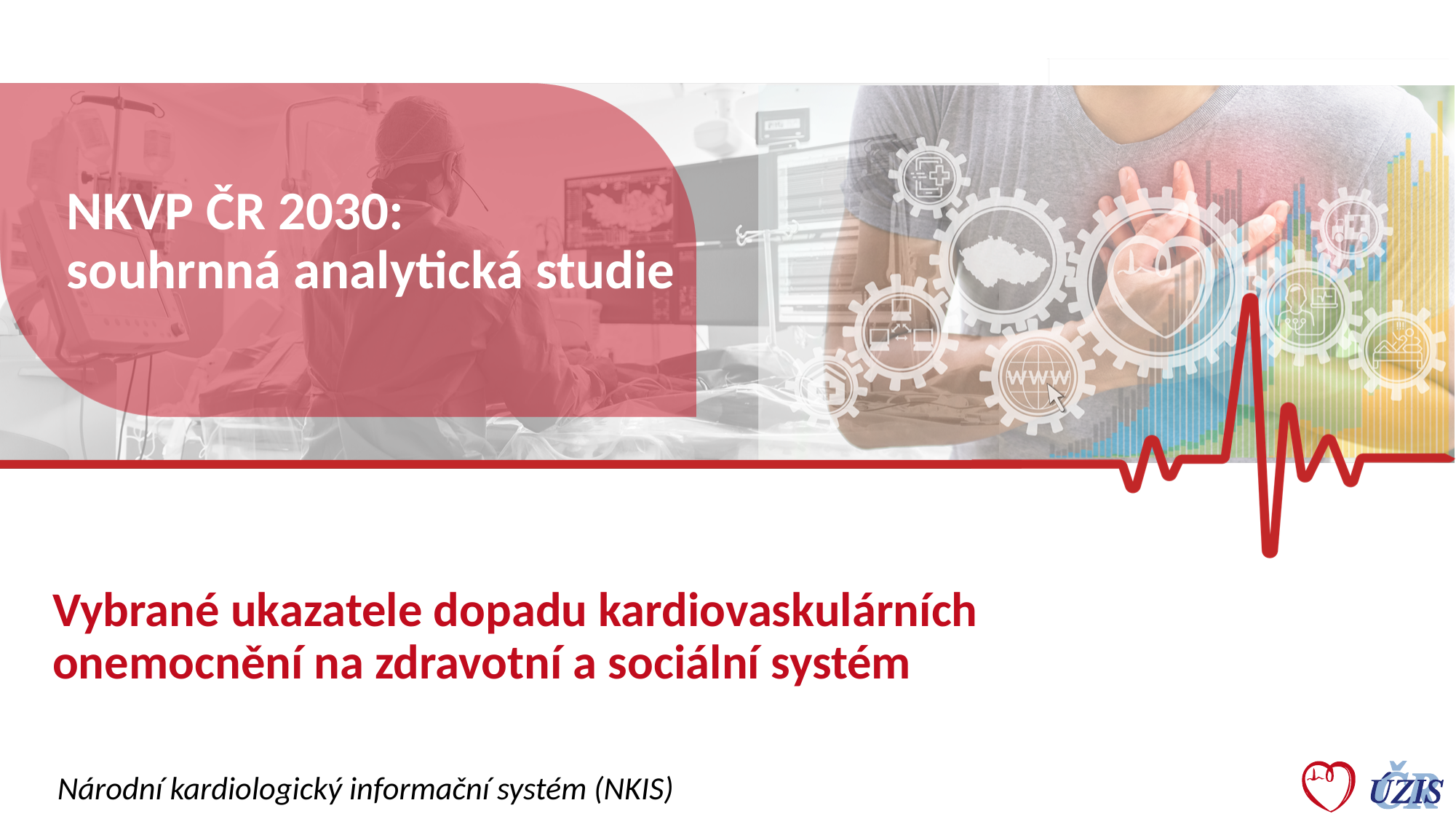

# NKVP ČR 2030: souhrnná analytická studie
Vybrané ukazatele dopadu kardiovaskulárních onemocnění na zdravotní a sociální systém
Národní kardiologický informační systém (NKIS)